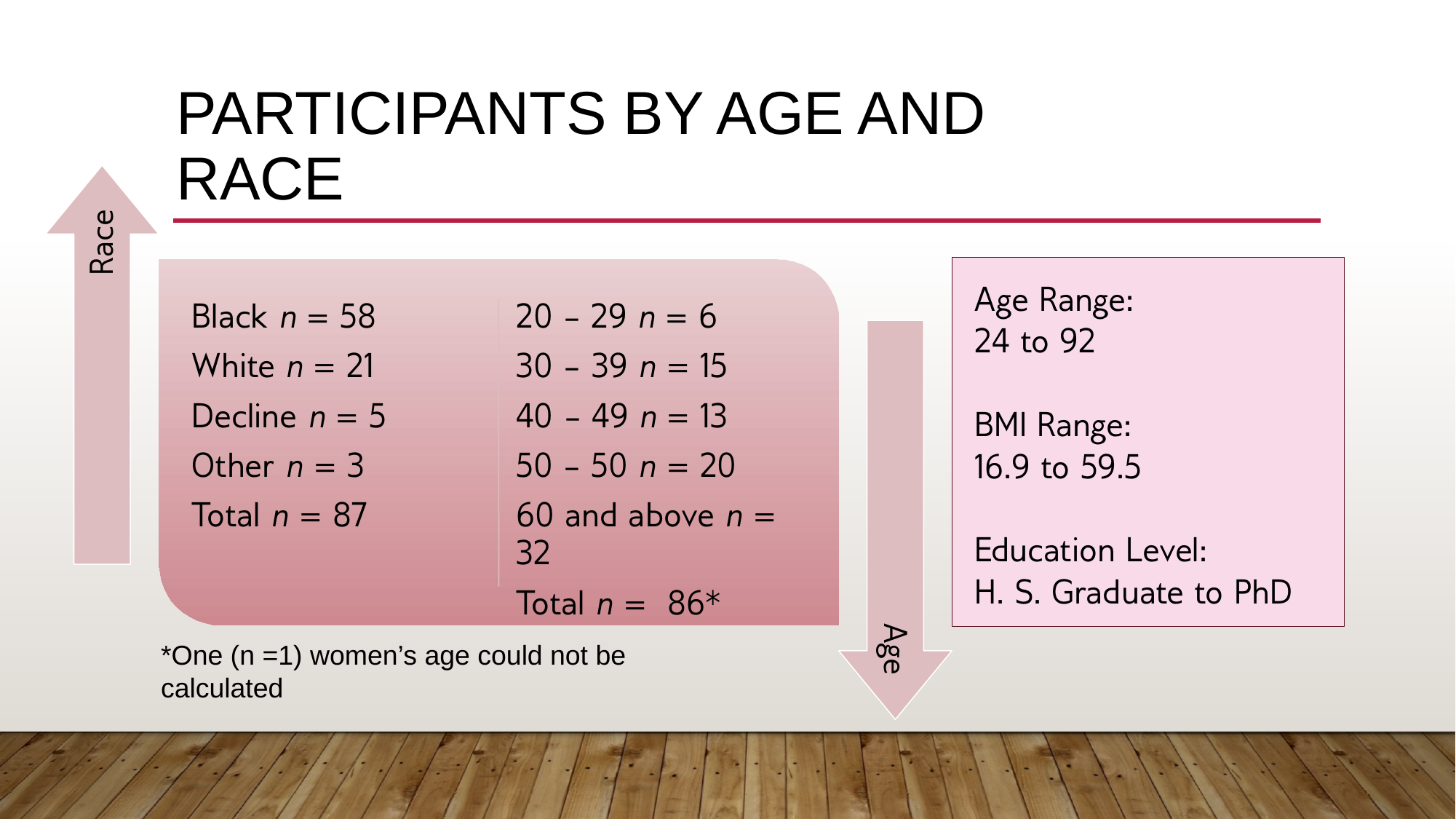

# Participants by age and race
Black n = 58
White n = 21
Decline n = 5
Other n = 3
Total n = 87
20 – 29 n = 6
30 – 39 n = 15
40 – 49 n = 13
50 – 50 n = 20
60 and above n = 32
Total n =  86*
Race
Age

Age Range:
24 to 92

BMI Range:
16.9 to 59.5

Education Level:
H. S. Graduate to PhD

*One (n =1) women’s age could not be calculated